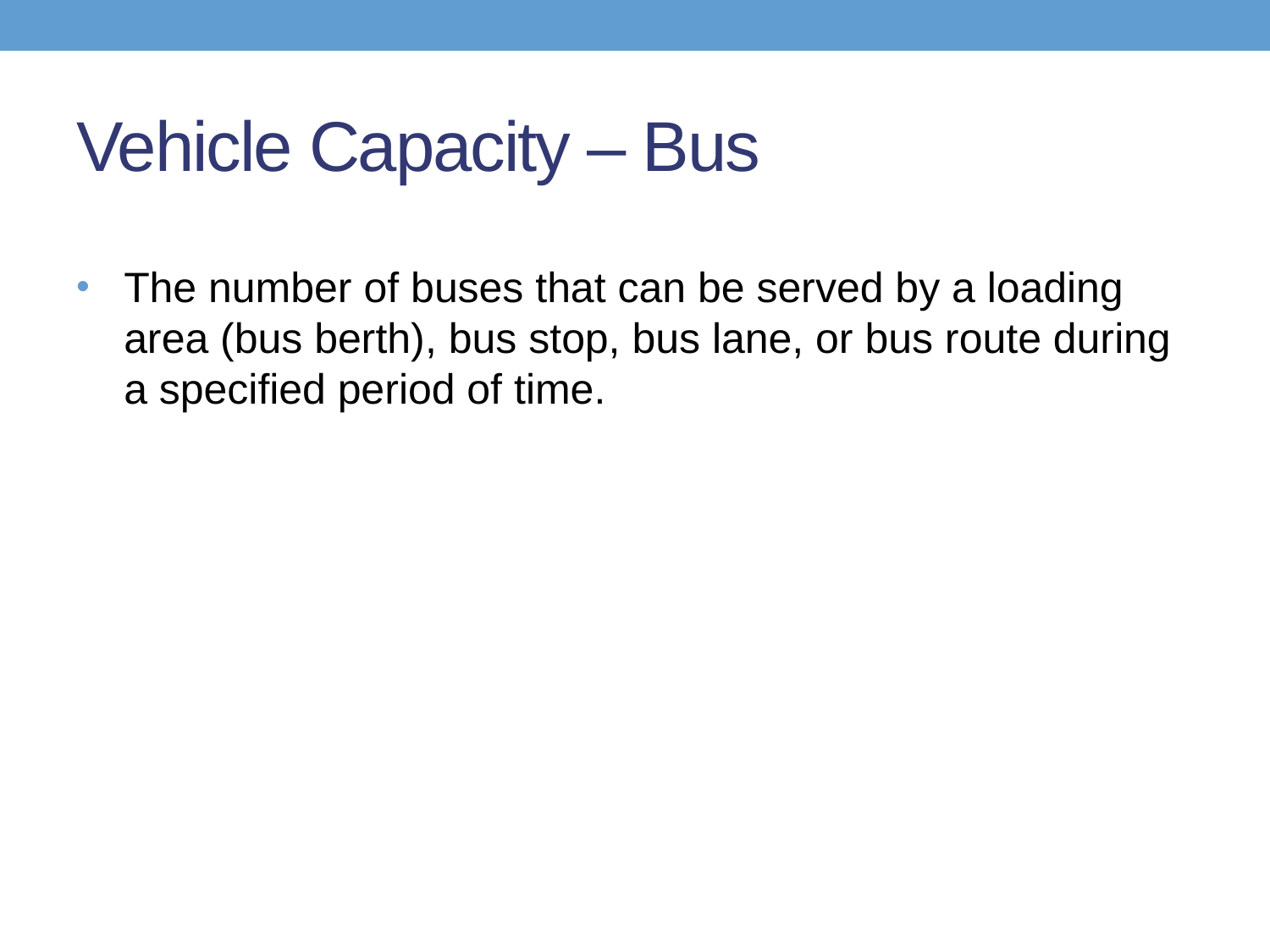

# Vehicle Capacity – Bus
The number of buses that can be served by a loading area (bus berth), bus stop, bus lane, or bus route during a specified period of time.